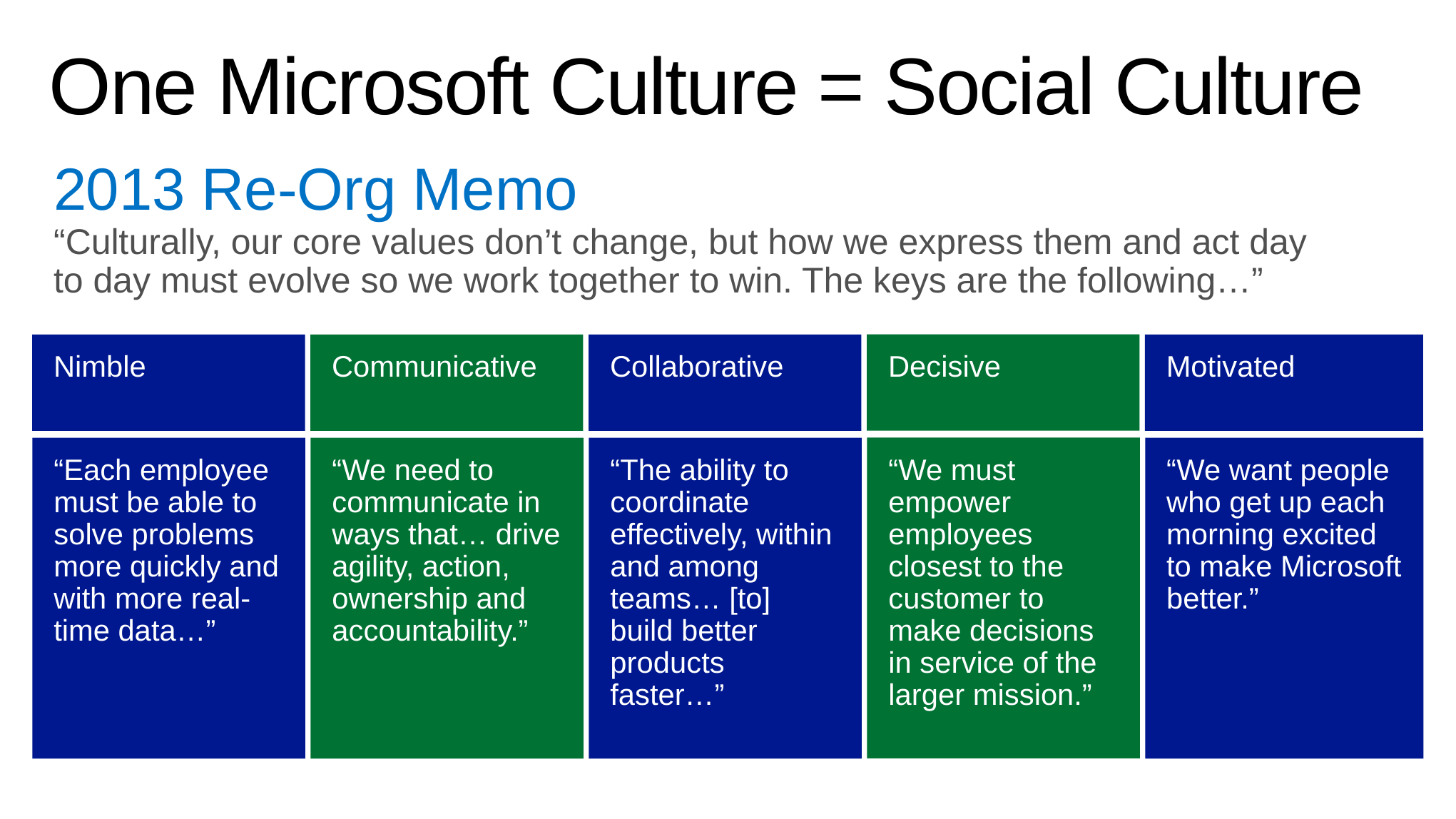

# One Microsoft Culture = Social Culture
2013 Re-Org Memo
“Culturally, our core values don’t change, but how we express them and act day to day must evolve so we work together to win. The keys are the following…”
Decisive
Nimble
Communicative
Collaborative
Motivated
“We must empower employees closest to the customer to make decisions in service of the larger mission.”
“Each employee must be able to solve problems more quickly and with more real-time data…”
“We need to communicate in ways that… drive agility, action, ownership and accountability.”
“The ability to coordinate effectively, within and among teams… [to] build better products faster…”
“We want people who get up each morning excited to make Microsoft better.”